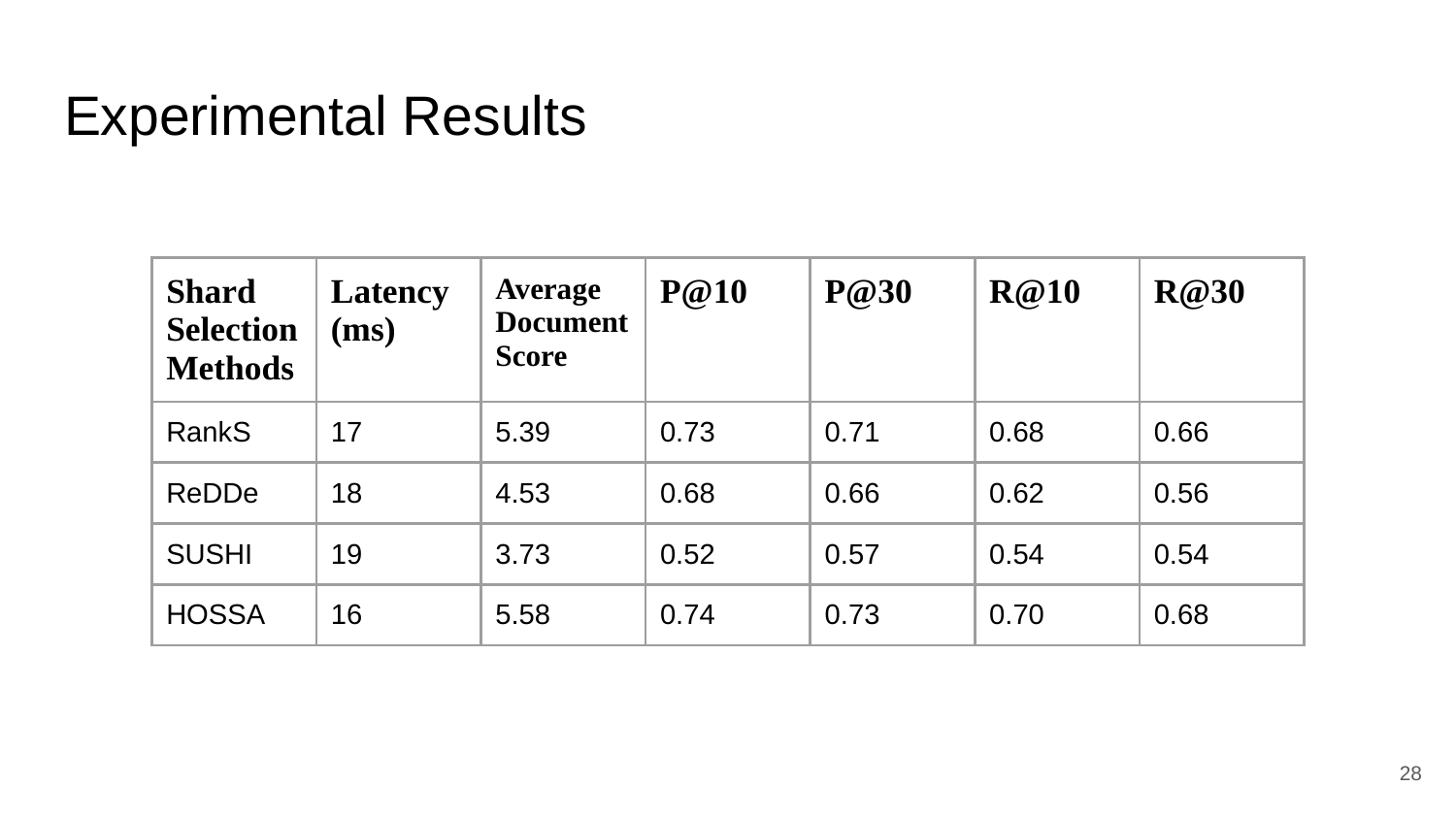

# Experimental Results
| Shard Selection Methods | Latency (ms) | Average Document Score | P@10 | P@30 | R@10 | R@30 |
| --- | --- | --- | --- | --- | --- | --- |
| RankS | 17 | 5.39 | 0.73 | 0.71 | 0.68 | 0.66 |
| ReDDe | 18 | 4.53 | 0.68 | 0.66 | 0.62 | 0.56 |
| SUSHI | 19 | 3.73 | 0.52 | 0.57 | 0.54 | 0.54 |
| HOSSA | 16 | 5.58 | 0.74 | 0.73 | 0.70 | 0.68 |
28